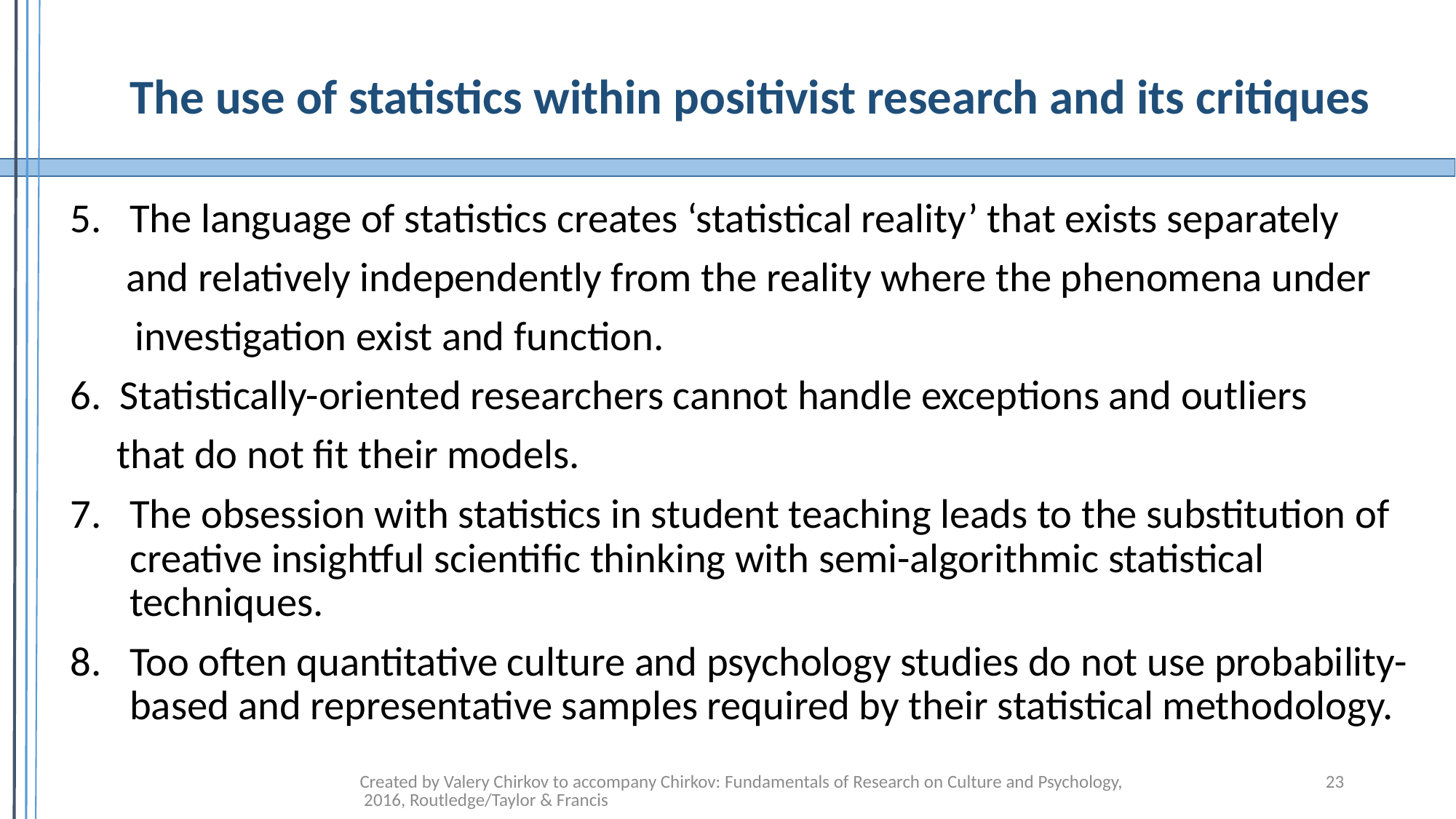

# The use of statistics within positivist research and its critiques
The language of statistics creates ‘statistical reality’ that exists separately
      and relatively independently from the reality where the phenomena under
       investigation exist and function.
6.  Statistically-oriented researchers cannot handle exceptions and outliers
     that do not fit their models.
The obsession with statistics in student teaching leads to the substitution of creative insightful scientific thinking with semi-algorithmic statistical techniques.
Too often quantitative culture and psychology studies do not use probability-based and representative samples required by their statistical methodology.
Created by Valery Chirkov to accompany Chirkov: Fundamentals of Research on Culture and Psychology, 2016, Routledge/Taylor & Francis
23